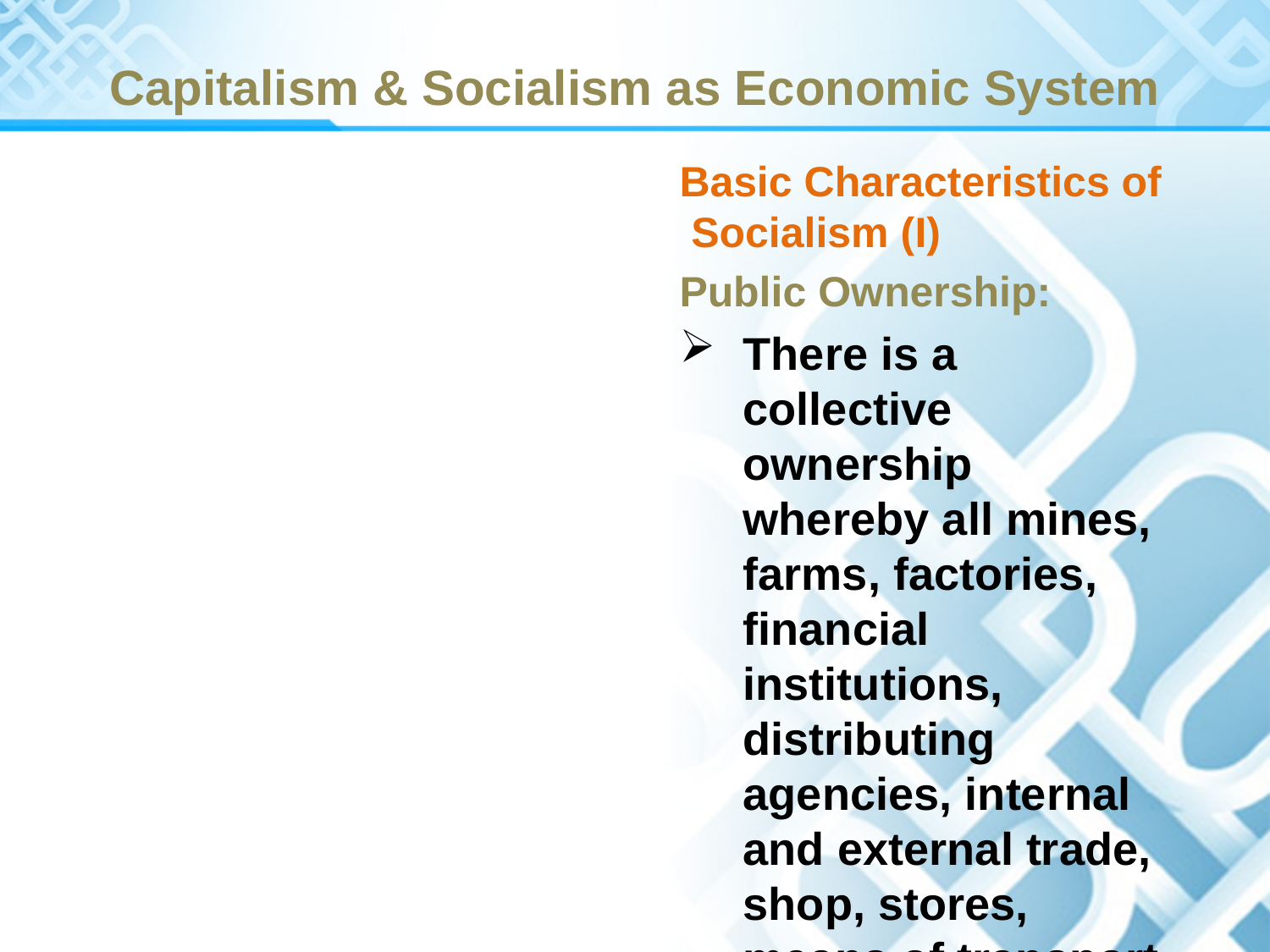

# Capitalism & Socialism as Economic System
Basic Characteristics of  Socialism (I)
Public Ownership:
There is a collective ownership whereby all mines, farms, factories, financial institutions, distributing agencies, internal and external trade, shop, stores, means of transport and communications are owned by government departments